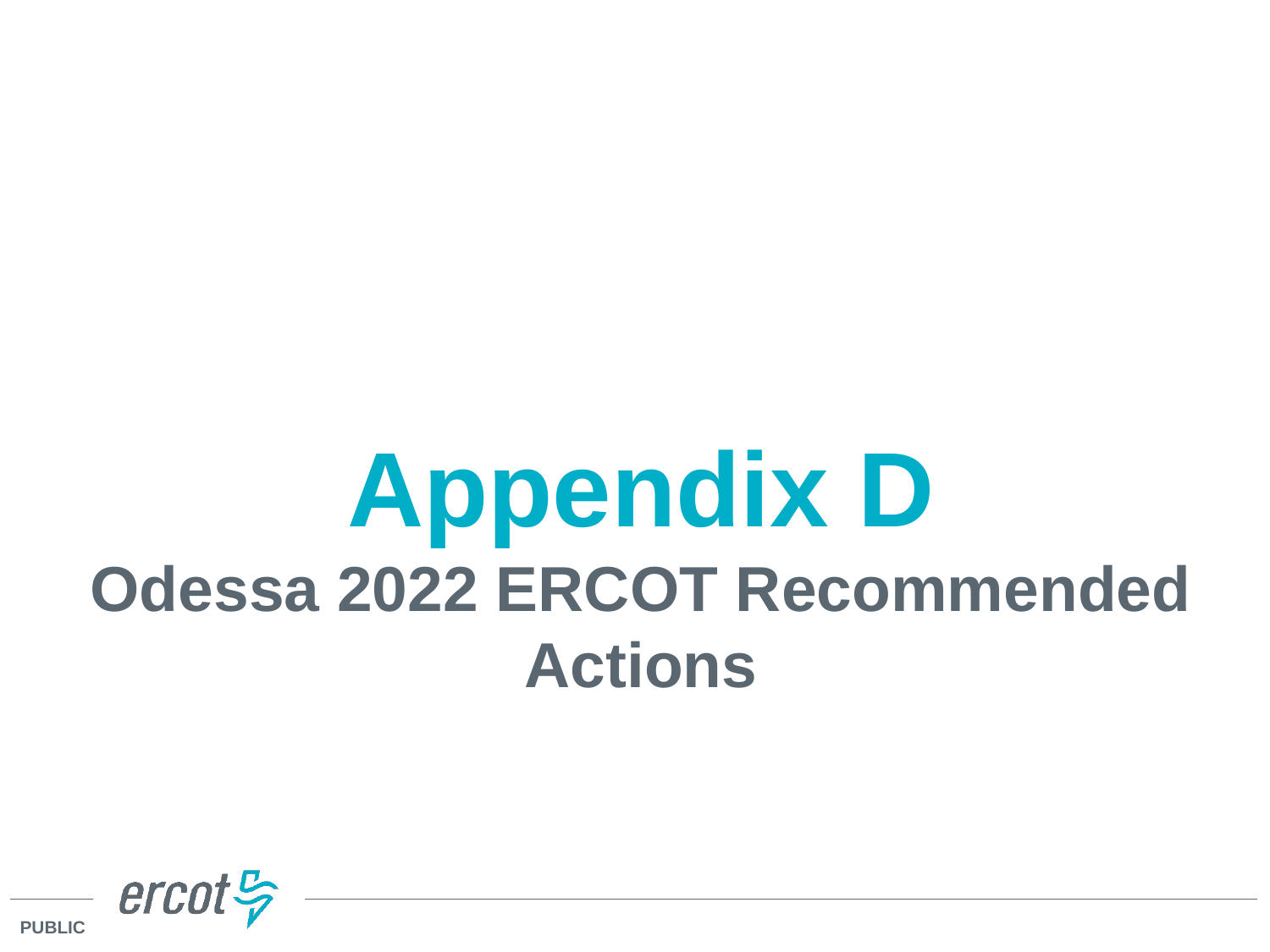

Appendix D
Odessa 2022 ERCOT Recommended Actions